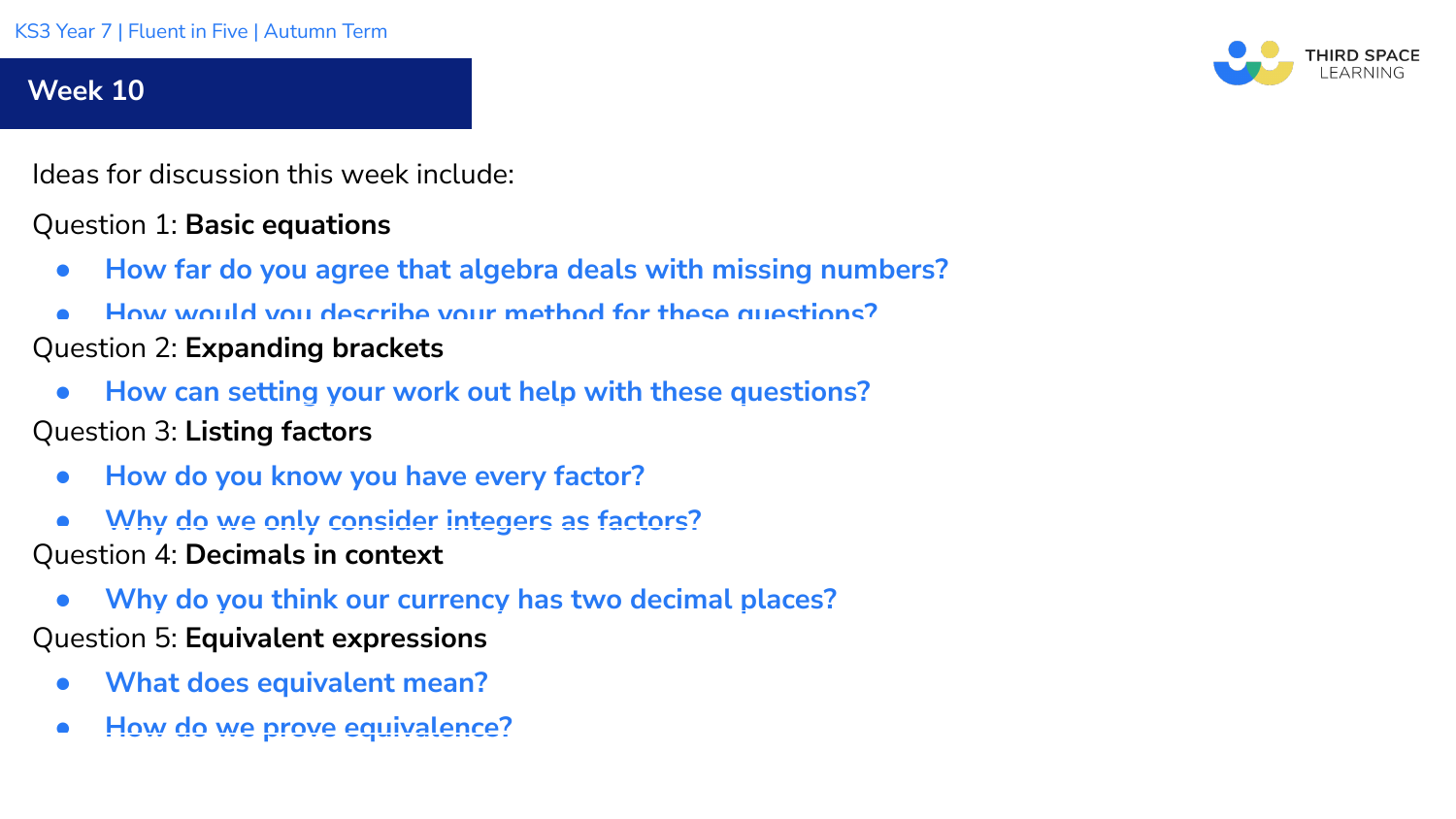

Week 10
| Ideas for discussion this week include: |
| --- |
| Question 1: Basic equations How far do you agree that algebra deals with missing numbers? How would you describe your method for these questions? |
| Question 2: Expanding brackets How can setting your work out help with these questions? |
| Question 3: Listing factors How do you know you have every factor? Why do we only consider integers as factors? |
| Question 4: Decimals in context Why do you think our currency has two decimal places? |
| Question 5: Equivalent expressions What does equivalent mean? How do we prove equivalence? |